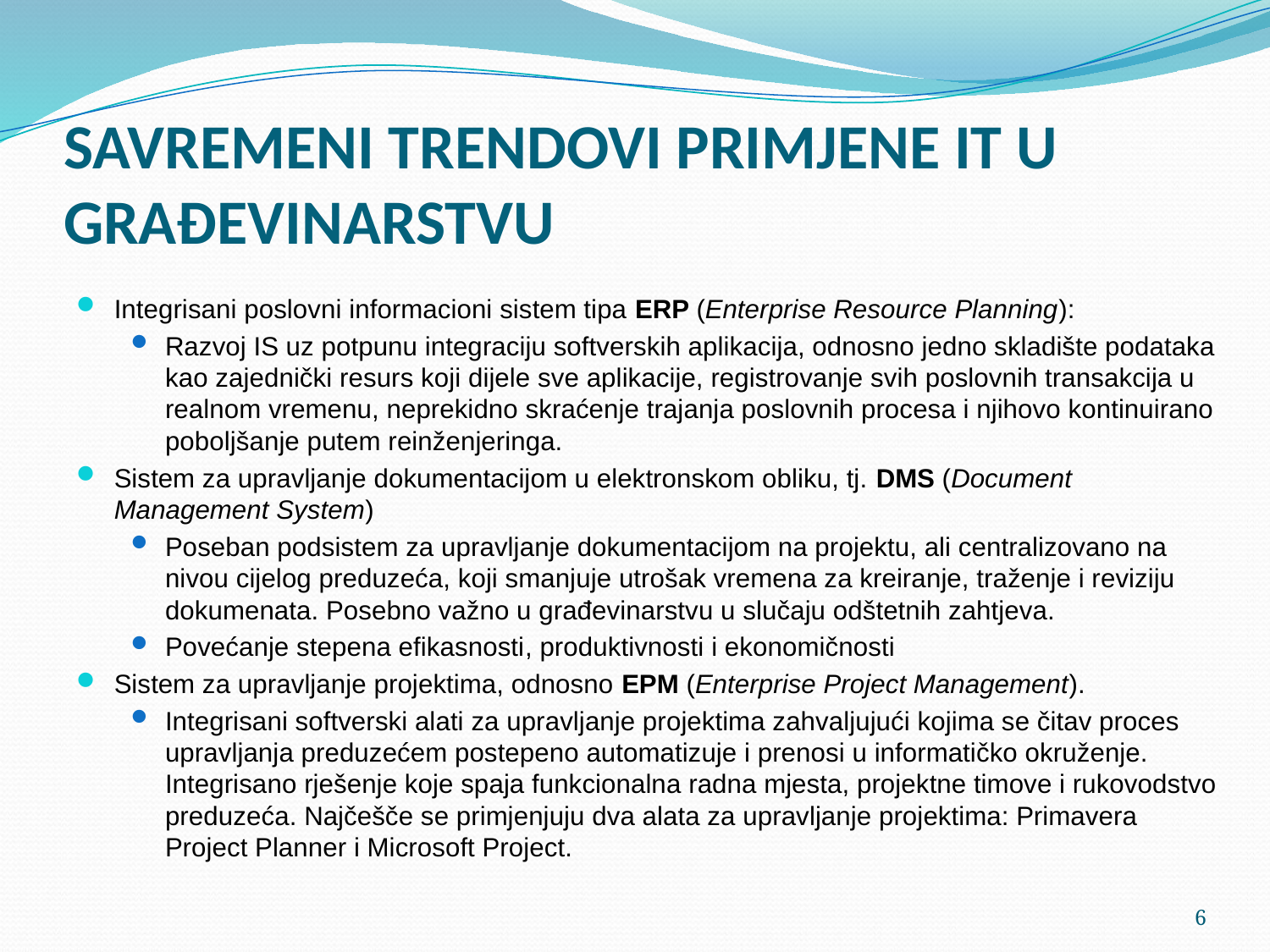

# SAVREMENI TRENDOVI PRIMJENE IT U GRAĐEVINARSTVU
Integrisani poslovni informacioni sistem tipa ERP (Enterprise Resource Planning):
Razvoj IS uz potpunu integraciju softverskih aplikacija, odnosno jedno skladište podataka kao zajednički resurs koji dijele sve aplikacije, registrovanje svih poslovnih transakcija u realnom vremenu, neprekidno skraćenje trajanja poslovnih procesa i njihovo kontinuirano poboljšanje putem reinženjeringa.
Sistem za upravljanje dokumentacijom u elektronskom obliku, tj. DMS (Document Management System)
Poseban podsistem za upravljanje dokumentacijom na projektu, ali centralizovano na nivou cijelog preduzeća, koji smanjuje utrošak vremena za kreiranje, traženje i reviziju  dokumenata. Posebno važno u građevinarstvu u slučaju odštetnih zahtjeva.
Povećanje stepena efikasnosti, produktivnosti i ekonomičnosti
Sistem za upravljanje projektima, odnosno EPM (Enterprise Project Management).
Integrisani softverski alati za upravljanje projektima zahvaljujući kojima se čitav proces upravljanja preduzećem postepeno automatizuje i prenosi u informatičko okruženje. Integrisano rješenje koje spaja funkcionalna radna mjesta, projektne timove i rukovodstvo preduzeća. Najčešče se primjenjuju dva alata za upravljanje projektima: Primavera Project Planner i Microsoft Project.

6